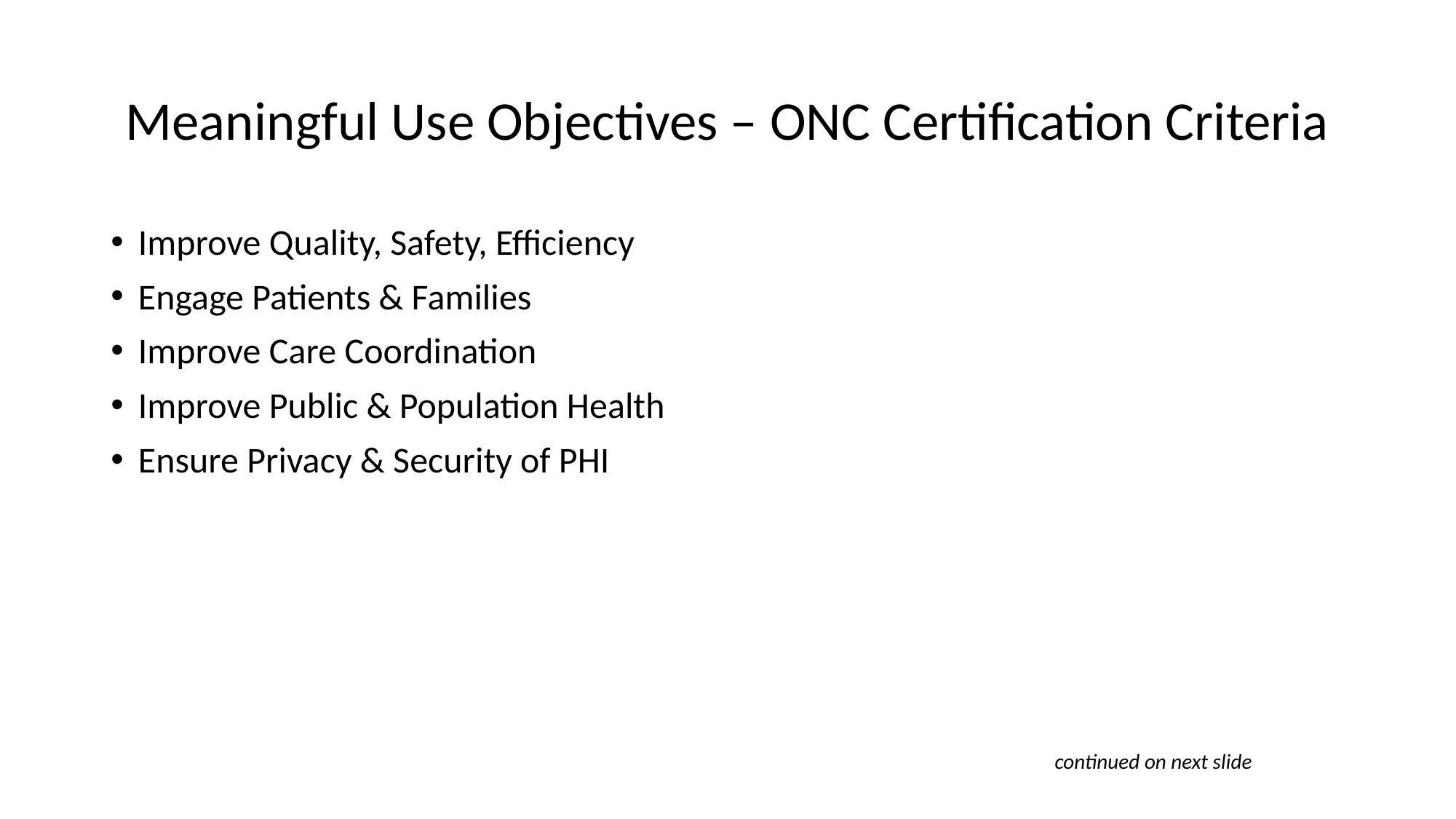

# Meaningful Use Objectives – ONC Certification Criteria
Improve Quality, Safety, Efficiency
Engage Patients & Families
Improve Care Coordination
Improve Public & Population Health
Ensure Privacy & Security of PHI
continued on next slide